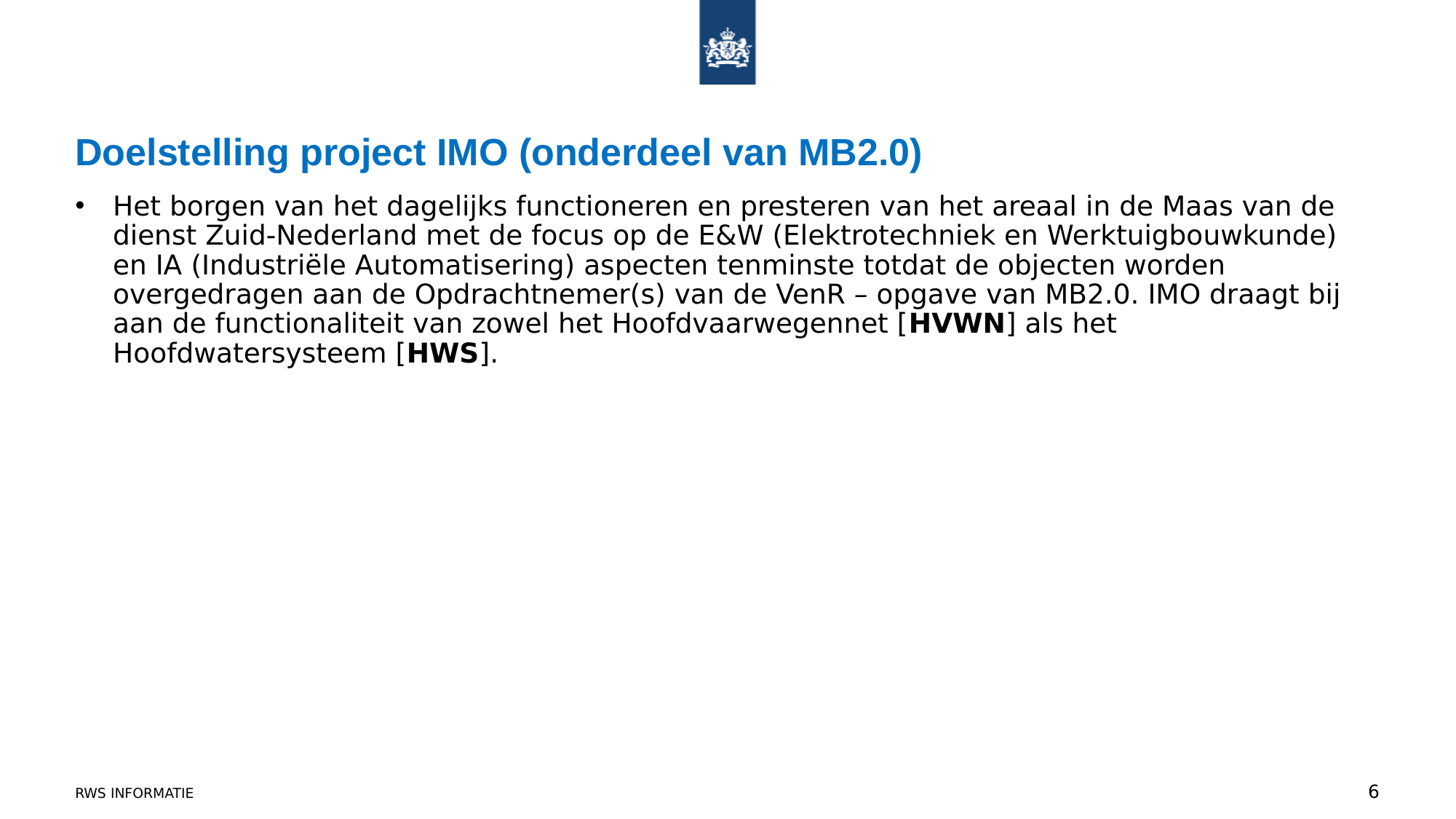

Doelstelling project IMO (onderdeel van MB2.0)
Het borgen van het dagelijks functioneren en presteren van het areaal in de Maas van de dienst Zuid-Nederland met de focus op de E&W (Elektrotechniek en Werktuigbouwkunde) en IA (Industriële Automatisering) aspecten tenminste totdat de objecten worden overgedragen aan de Opdrachtnemer(s) van de VenR – opgave van MB2.0. IMO draagt bij aan de functionaliteit van zowel het Hoofdvaarwegennet [HVWN] als het Hoofdwatersysteem [HWS].

RWS Informatie
6